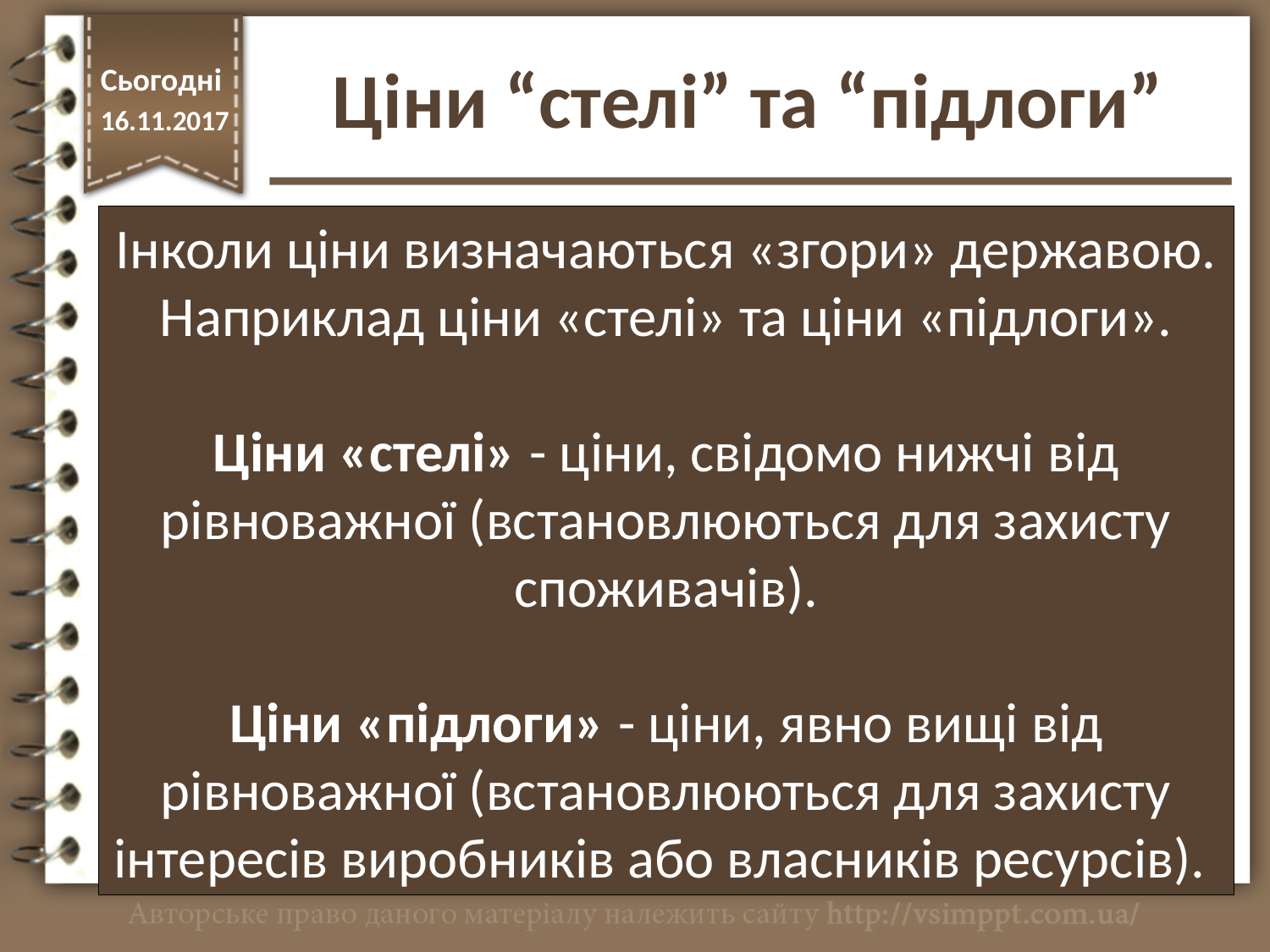

Ціни “стелі” та “підлоги”
Сьогодні
16.11.2017
Інколи ціни визначаються «згори» державою. Наприклад ціни «стелі» та ціни «підлоги».

Ціни «стелі» - ціни, свідомо нижчі від рівноважної (встановлюються для захисту споживачів).

Ціни «підлоги» - ціни, явно вищі від рівноважної (встановлюються для захисту інтересів виробників або власників ресурсів).
http://vsimppt.com.ua/